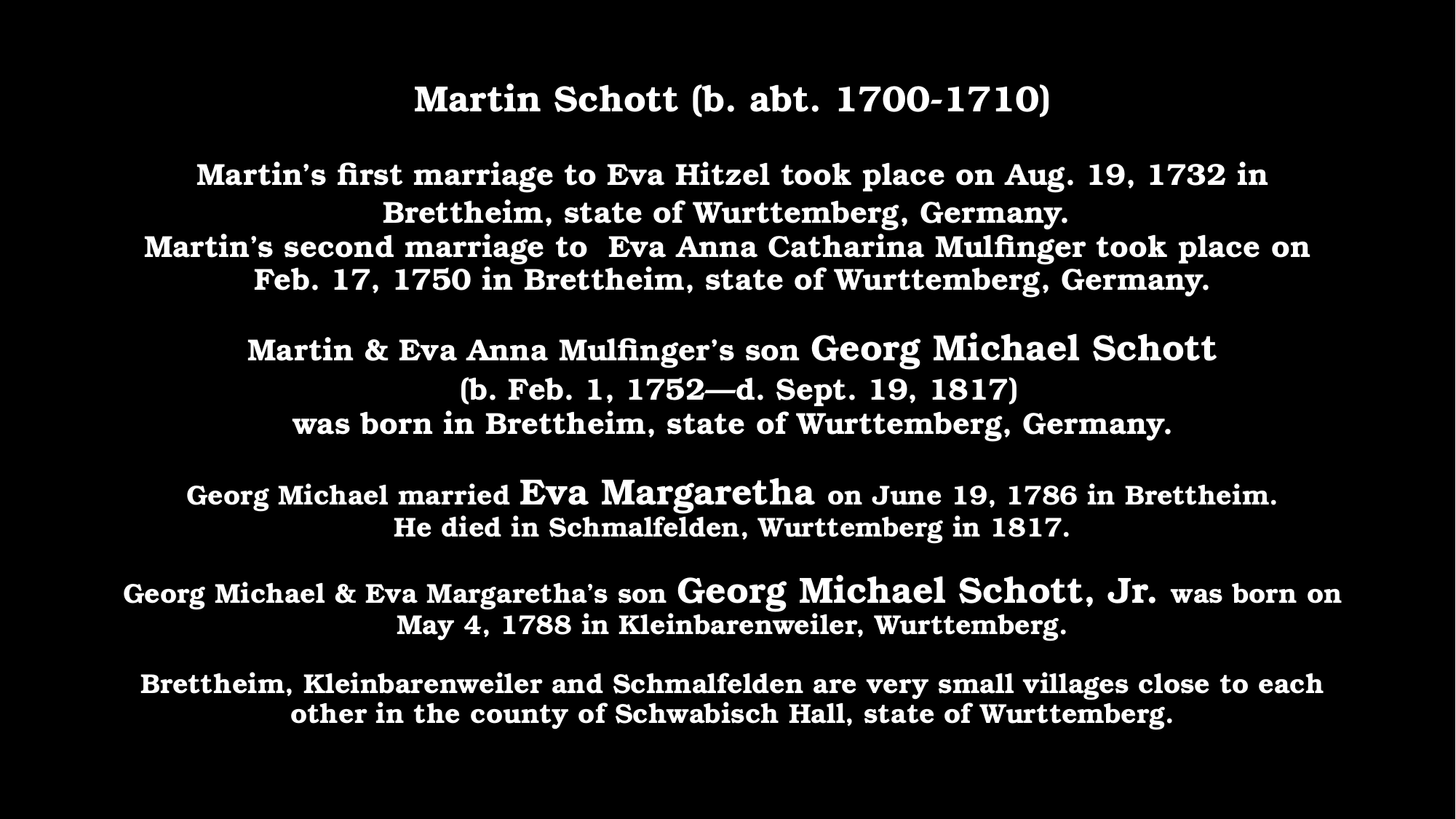

# Martin Schott (b. abt. 1700-1710) Martin’s first marriage to Eva Hitzel took place on Aug. 19, 1732 in Brettheim, state of Wurttemberg, Germany. Martin’s second marriage to  Eva Anna Catharina Mulfinger took place on Feb. 17, 1750 in Brettheim, state of Wurttemberg, Germany. Martin & Eva Anna Mulfinger’s son Georg Michael Schott (b. Feb. 1, 1752—d. Sept. 19, 1817) was born in Brettheim, state of Wurttemberg, Germany. Georg Michael married Eva Margaretha on June 19, 1786 in Brettheim. He died in Schmalfelden, Wurttemberg in 1817. Georg Michael & Eva Margaretha’s son Georg Michael Schott, Jr. was born on May 4, 1788 in Kleinbarenweiler, Wurttemberg. Brettheim, Kleinbarenweiler and Schmalfelden are very small villages close to each other in the county of Schwabisch Hall, state of Wurttemberg.